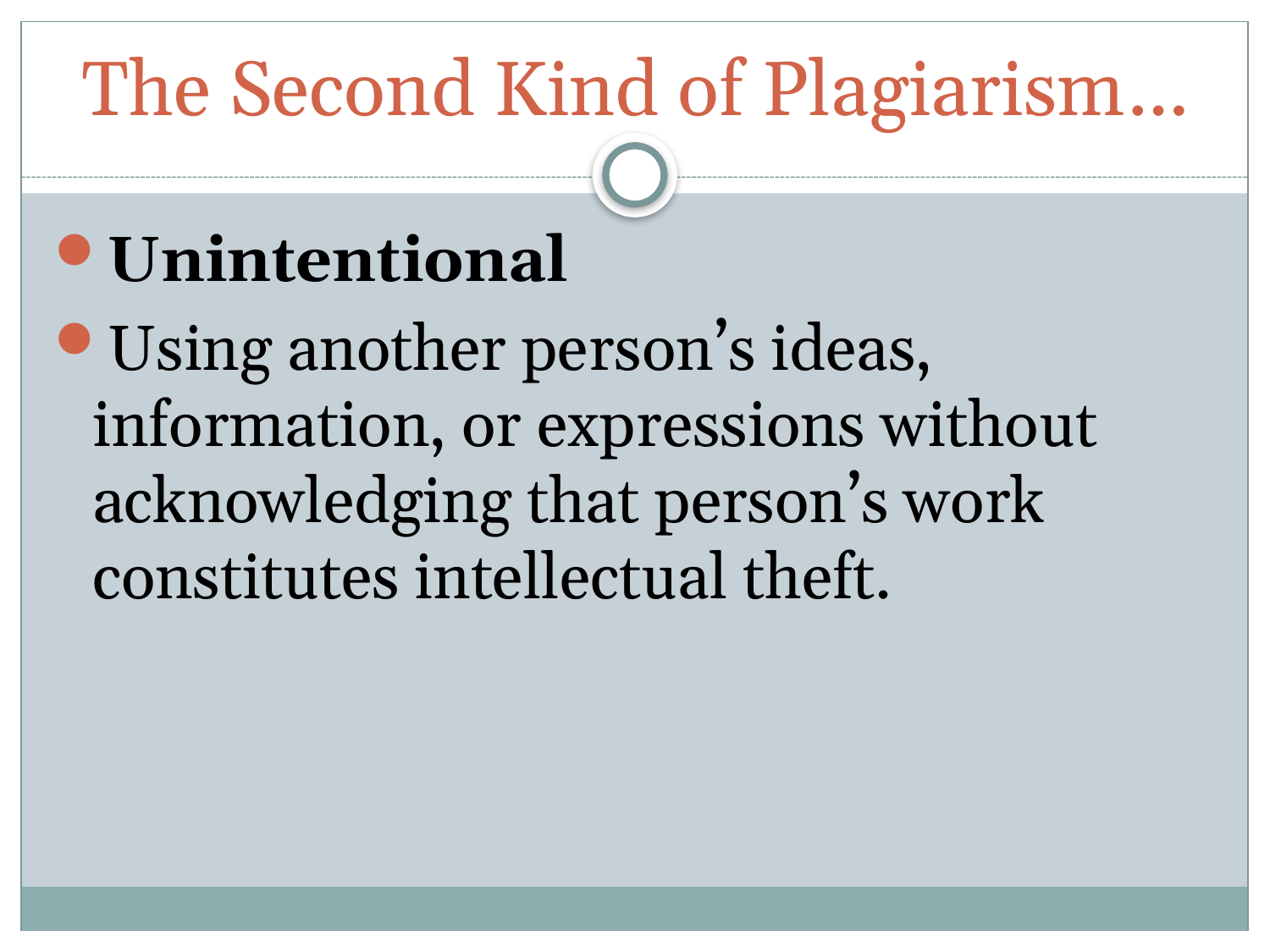

# The Second Kind of Plagiarism…
Unintentional
Using another person’s ideas, information, or expressions without acknowledging that person’s work constitutes intellectual theft.